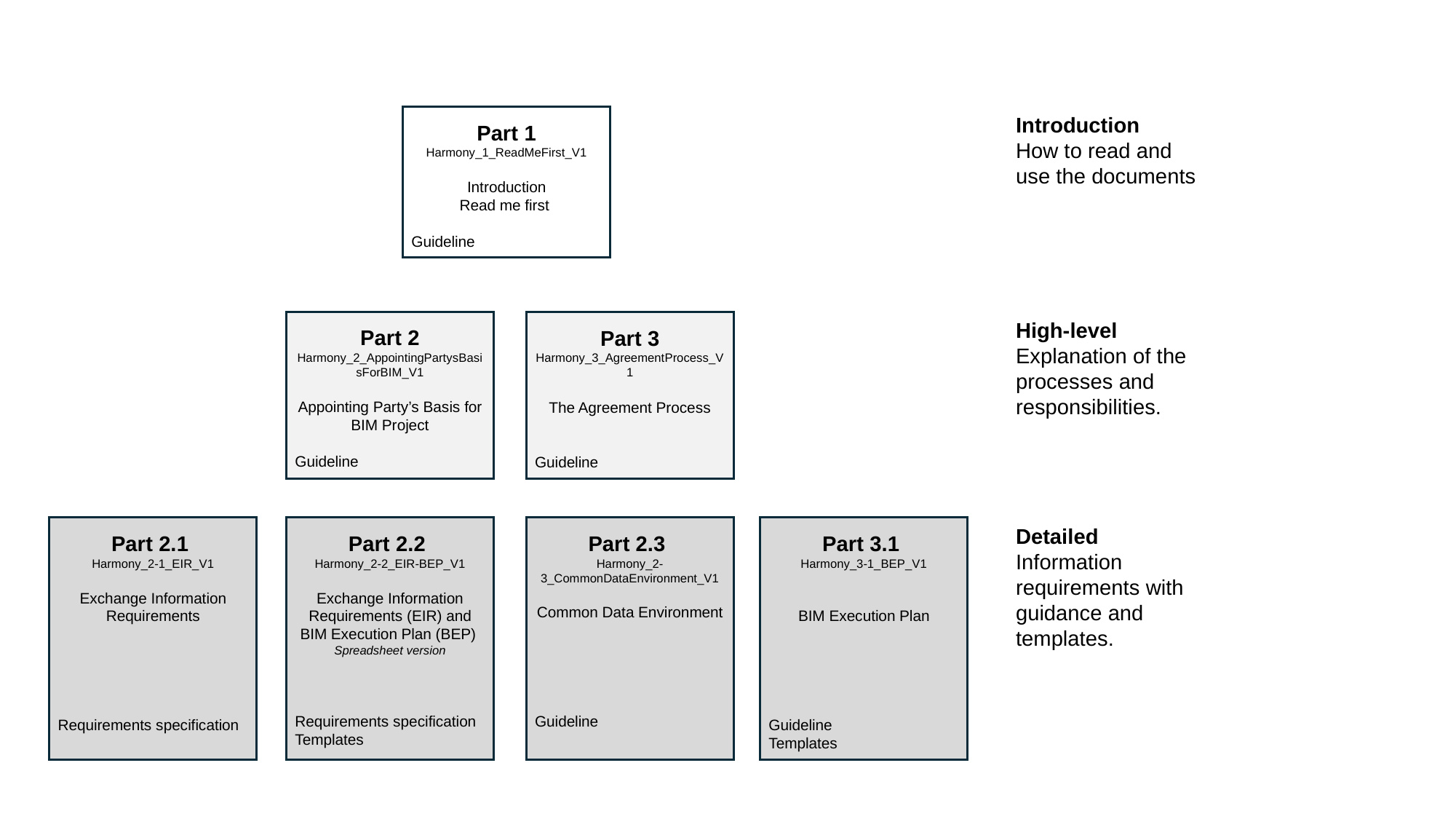

Part 1
Harmony_1_ReadMeFirst_V1

Introduction
Read me first

Guideline
Introduction
How to read and use the documents
Part 2 Harmony_2_AppointingPartysBasisForBIM_V1

Appointing Party’s Basis for BIM Project

Guideline
High-level
Explanation of the processes and responsibilities.
Part 3 Harmony_3_AgreementProcess_V1

The Agreement Process

Guideline
Part 2.1
Harmony_2-1_EIR_V1

Exchange Information Requirements

Requirements specification
Part 2.2
Harmony_2-2_EIR-BEP_V1

Exchange Information Requirements (EIR) and BIM Execution Plan (BEP)
Spreadsheet version

Requirements specification
Templates

Part 2.3
Harmony_2-3_CommonDataEnvironment_V1

Common Data Environment

Guideline
Part 3.1
Harmony_3-1_BEP_V1

BIM Execution Plan

Guideline
Templates
Detailed
Information requirements with guidance and templates.